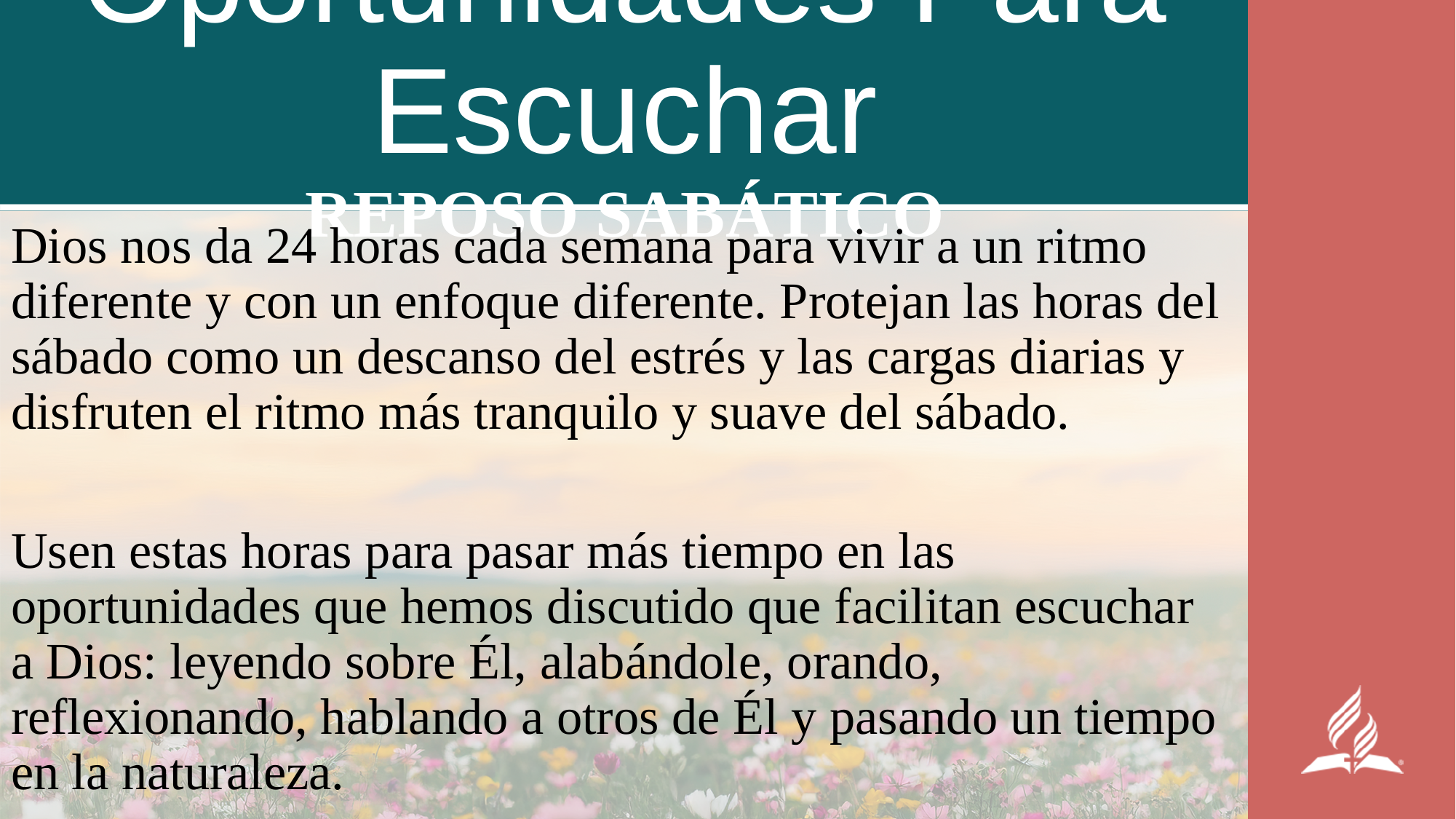

# Oportunidades Para Escuchar REPOSO SABÁTICO
Dios nos da 24 horas cada semana para vivir a un ritmo diferente y con un enfoque diferente. Protejan las horas del sábado como un descanso del estrés y las cargas diarias y disfruten el ritmo más tranquilo y suave del sábado.

Usen estas horas para pasar más tiempo en las oportunidades que hemos discutido que facilitan escuchar a Dios: leyendo sobre Él, alabándole, orando, reflexionando, hablando a otros de Él y pasando un tiempo en la naturaleza.